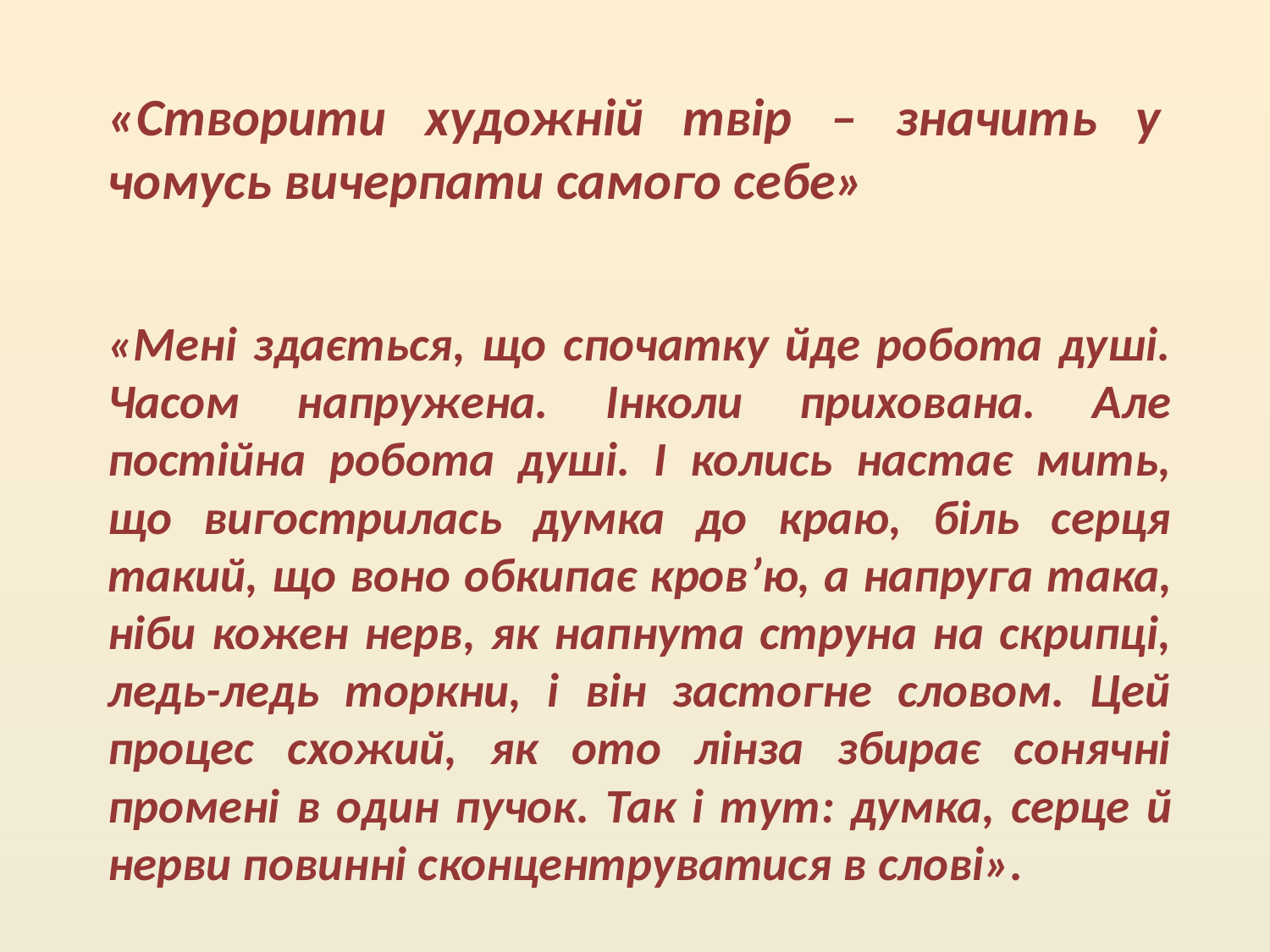

# «Створити художній твір – значить у чомусь вичерпати самого себе»
«Мені здається, що спочатку йде робота душі. Часом напружена. Інколи прихована. Але постійна робота душі. І колись настає мить, що вигострилась думка до краю, біль серця такий, що воно обкипає кров’ю, а напруга така, ніби кожен нерв, як напнута струна на скрипці, ледь-ледь торкни, і він застогне словом. Цей процес схожий, як ото лінза збирає сонячні промені в один пучок. Так і тут: думка, серце й нерви повинні сконцентруватися в слові».